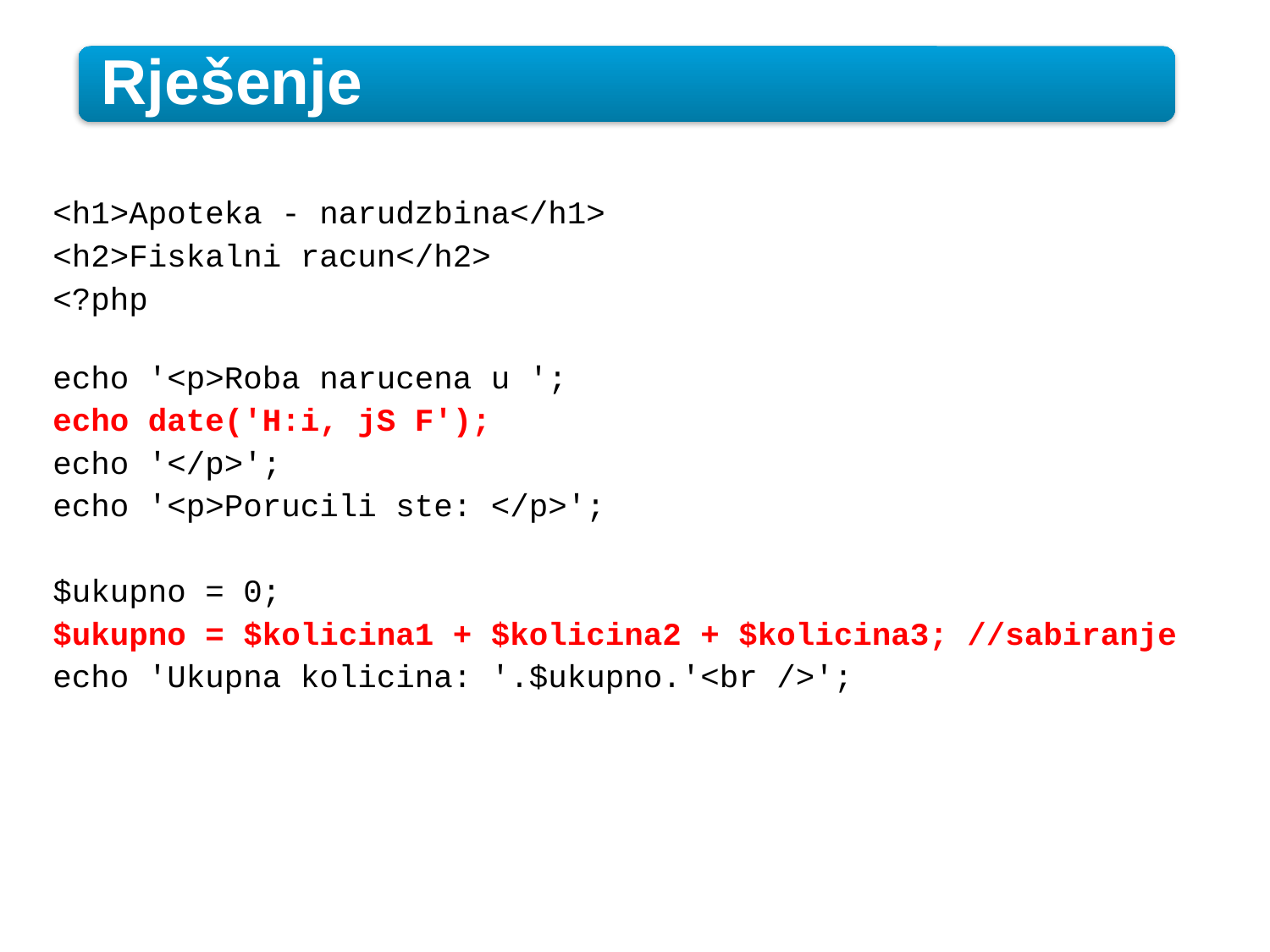

Rješenje
<h1>Apoteka - narudzbina</h1>
<h2>Fiskalni racun</h2>
<?php

echo '<p>Roba narucena u ';
echo date('H:i, jS F');
echo '</p>';
echo '<p>Porucili ste: </p>';

$ukupno = 0;
$ukupno = $kolicina1 + $kolicina2 + $kolicina3; //sabiranje
echo 'Ukupna kolicina: '.$ukupno.'<br />';

5